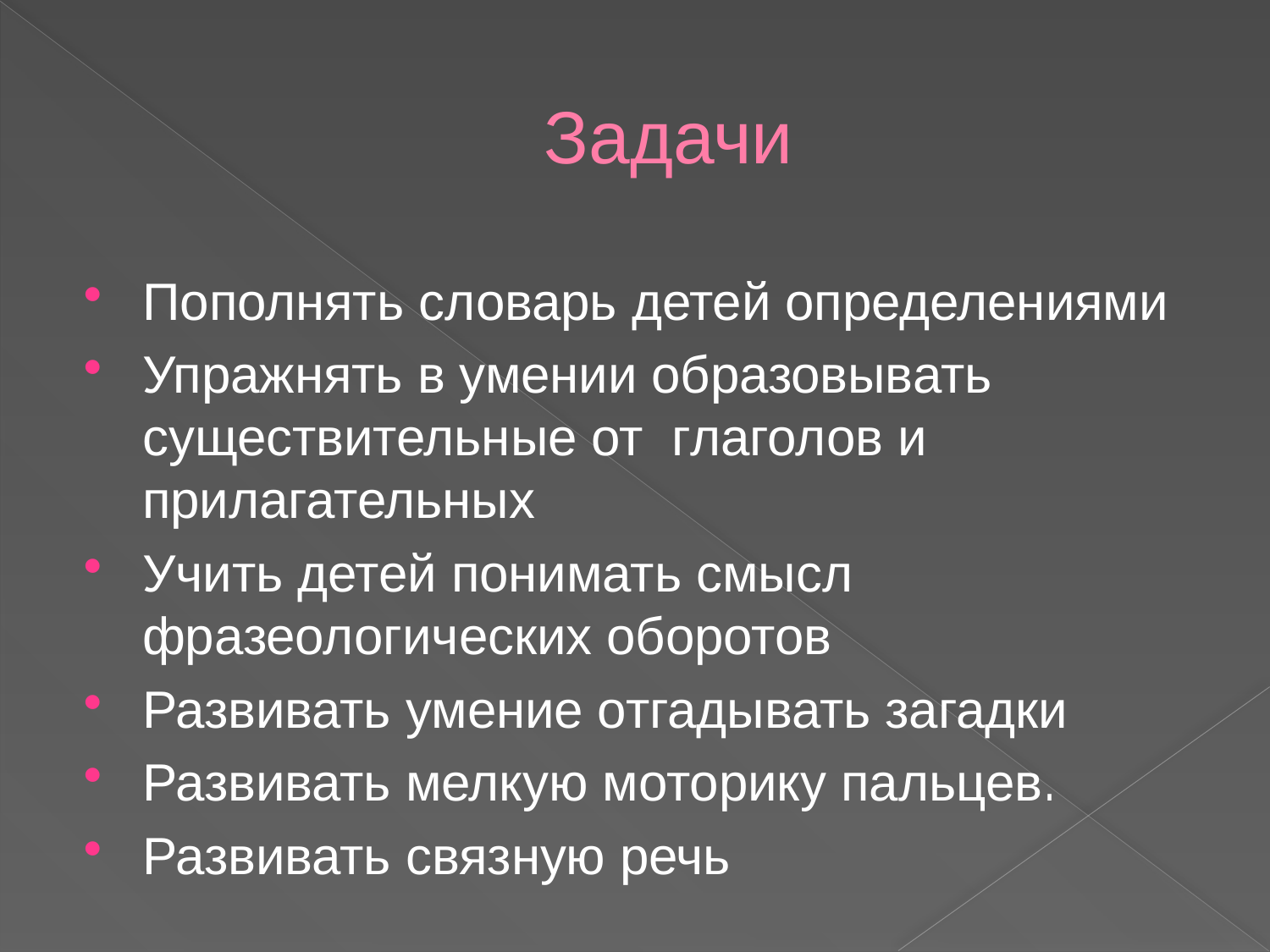

# Задачи
Пополнять словарь детей определениями
Упражнять в умении образовывать существительные от  глаголов и прилагательных
Учить детей понимать смысл фразеологических оборотов
Развивать умение отгадывать загадки
Развивать мелкую моторику пальцев.
Развивать связную речь